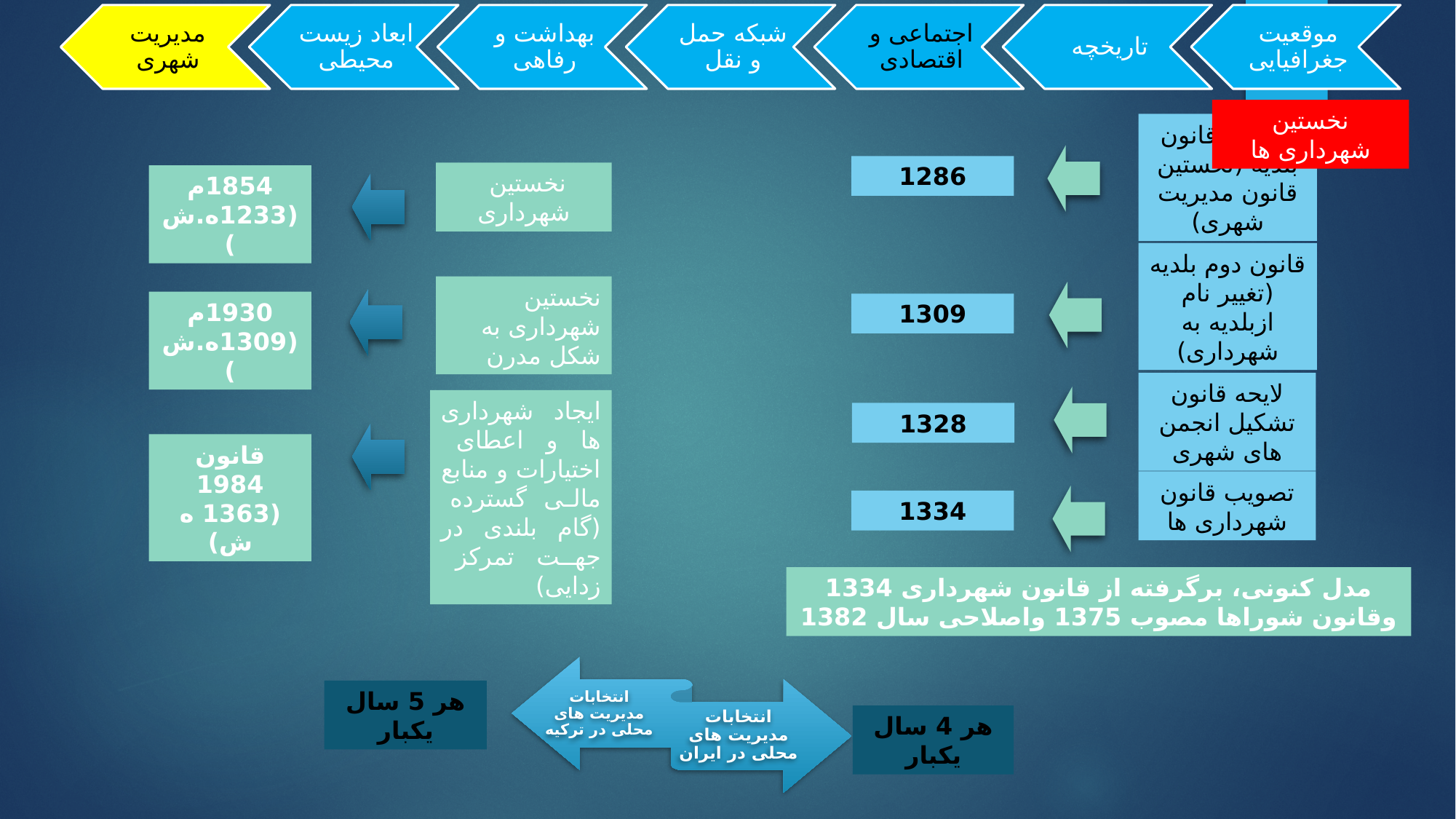

موقعیت جغرافیایی
تاریخچه
اجتماعی و اقتصادی
شبکه حمل و نقل
بهداشت و رفاهی
ابعاد زیست محیطی
مدیریت شهری

نخستین شهرداری ها
تصویب قانون بلدیه (نخستین قانون مدیریت شهری)

1286
نخستین
شهرداری
1854م
(1233ه.ش)
قانون دوم بلدیه (تغییر نام ازبلدیه به شهرداری)

نخستین شهرداری به شکل مدرن
1930م
(1309ه.ش)
1309

لایحه قانون تشکیل انجمن های شهری
ایجاد شهرداری ها و اعطای اختیارات و منابع مالی گسترده (گام بلندی در جهت تمرکز زدایی)
1328

قانون 1984
(1363 ه ش)
تصویب قانون شهرداری ها

1334
مدل کنونی، برگرفته از قانون شهرداری 1334 وقانون شوراها مصوب 1375 واصلاحی سال 1382
انتخابات مدیریت های محلی در ترکیه
انتخابات مدیریت های محلی در ایران
هر 5 سال یکبار
هر 4 سال یکبار